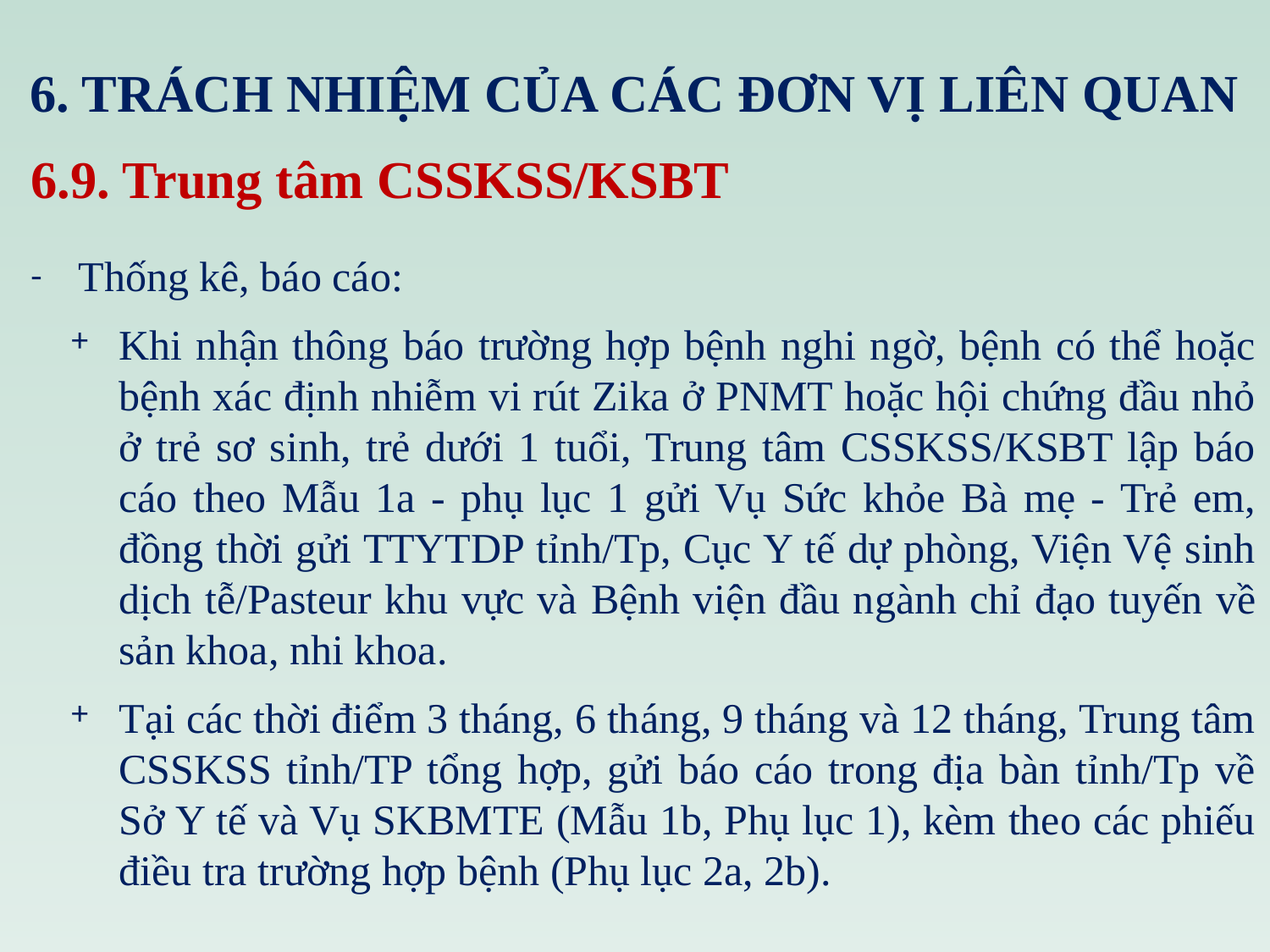

# 6. TRÁCH NHIỆM CỦA CÁC ĐƠN VỊ LIÊN QUAN
6.9. Trung tâm CSSKSS/KSBT
Thống kê, báo cáo:
Khi nhận thông báo trường hợp bệnh nghi ngờ, bệnh có thể hoặc bệnh xác định nhiễm vi rút Zika ở PNMT hoặc hội chứng đầu nhỏ ở trẻ sơ sinh, trẻ dưới 1 tuổi, Trung tâm CSSKSS/KSBT lập báo cáo theo Mẫu 1a - phụ lục 1 gửi Vụ Sức khỏe Bà mẹ - Trẻ em, đồng thời gửi TTYTDP tỉnh/Tp, Cục Y tế dự phòng, Viện Vệ sinh dịch tễ/Pasteur khu vực và Bệnh viện đầu ngành chỉ đạo tuyến về sản khoa, nhi khoa.
Tại các thời điểm 3 tháng, 6 tháng, 9 tháng và 12 tháng, Trung tâm CSSKSS tỉnh/TP tổng hợp, gửi báo cáo trong địa bàn tỉnh/Tp về Sở Y tế và Vụ SKBMTE (Mẫu 1b, Phụ lục 1), kèm theo các phiếu điều tra trường hợp bệnh (Phụ lục 2a, 2b).